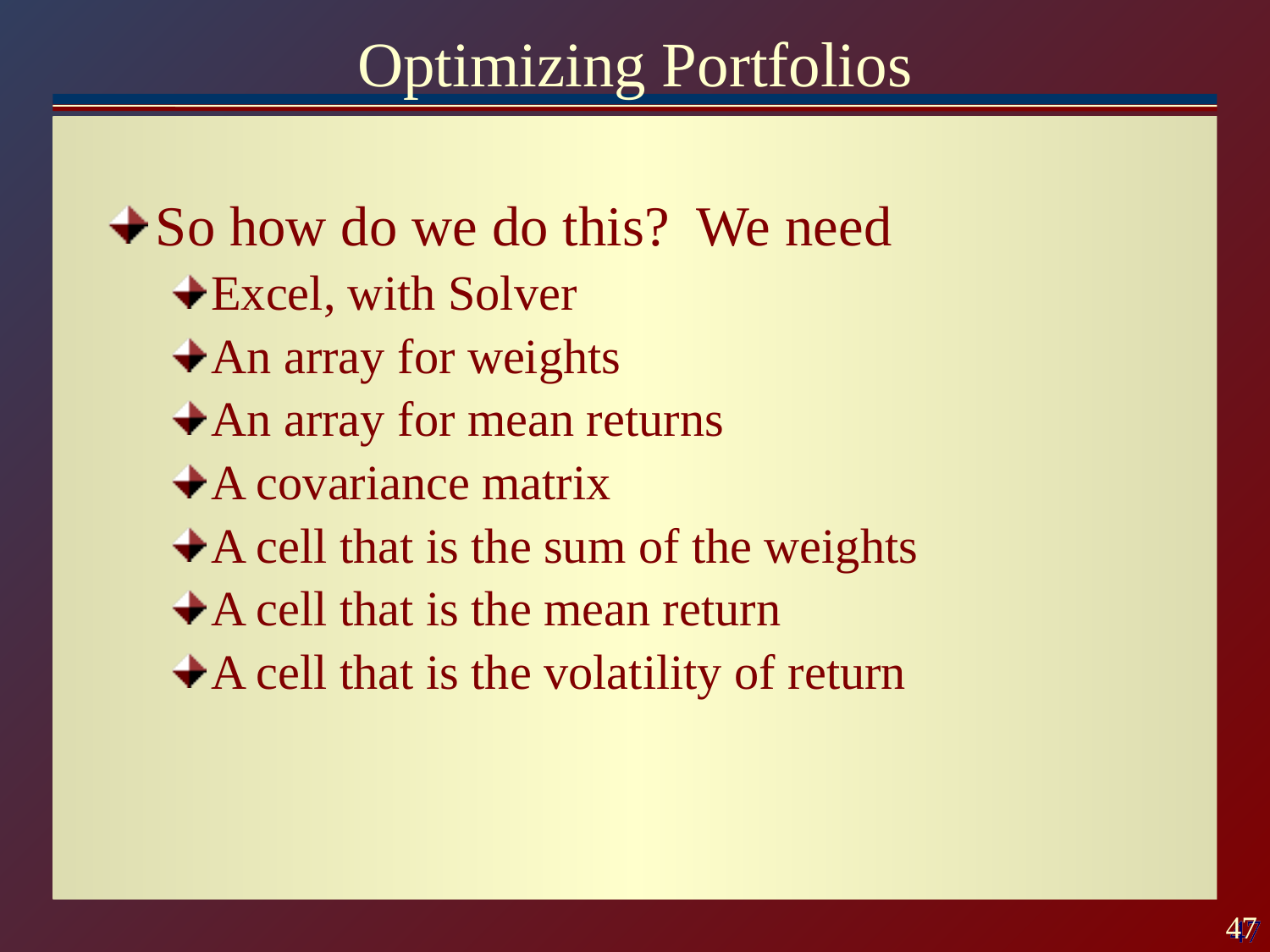

# Optimizing Portfolios
So how do we do this?  We need
Excel, with Solver
An array for weights
An array for mean returns
A covariance matrix
A cell that is the sum of the weights
A cell that is the mean return
A cell that is the volatility of return